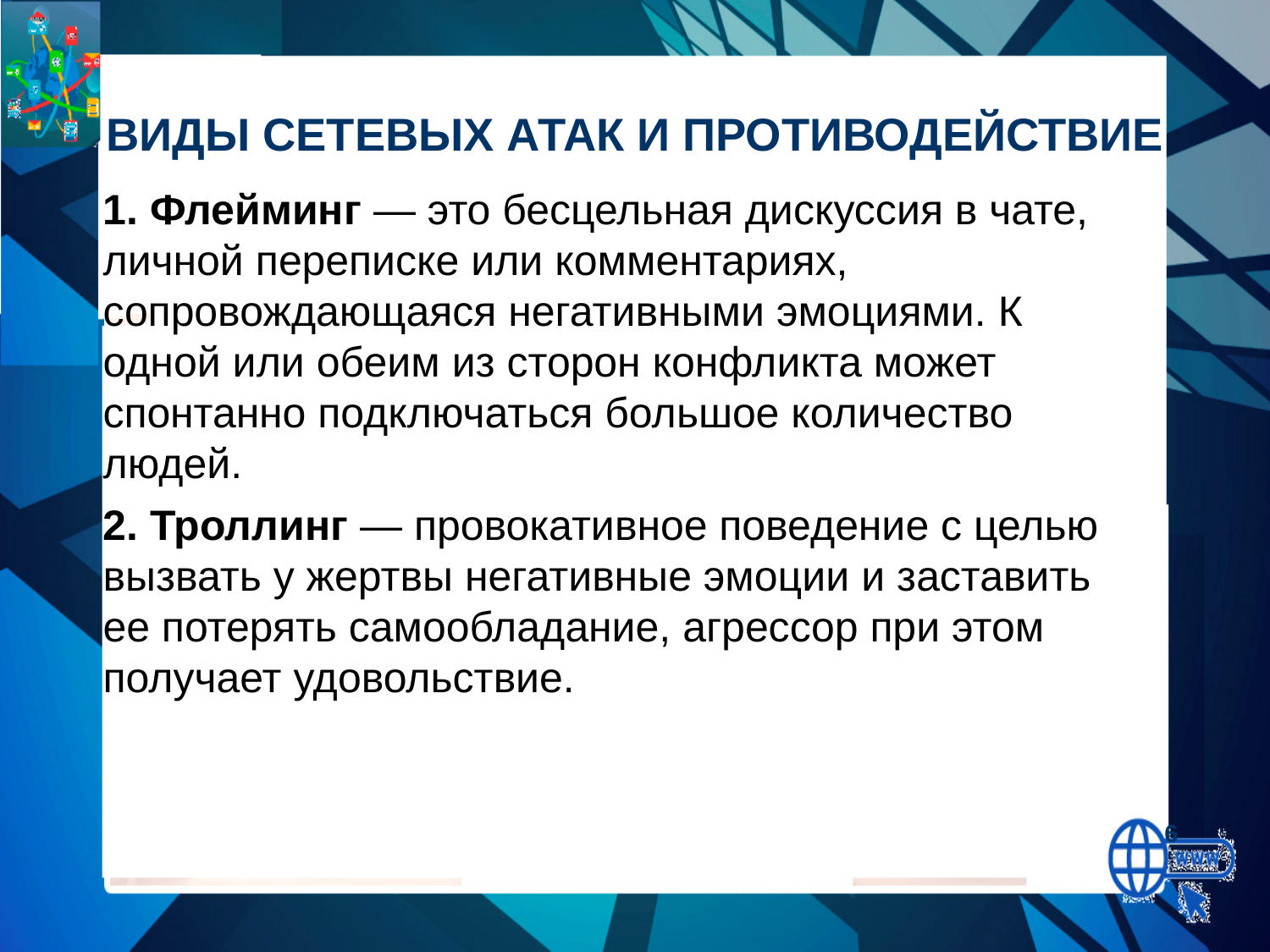

# Виды сетевых атак и противодействие
1. Флейминг — это бесцельная дискуссия в чате, личной переписке или комментариях, сопровождающаяся негативными эмоциями. К одной или обеим из сторон конфликта может спонтанно подключаться большое количество людей.
2. Троллинг — провокативное поведение с целью вызвать у жертвы негативные эмоции и заставить ее потерять самообладание, агрессор при этом получает удовольствие.

6